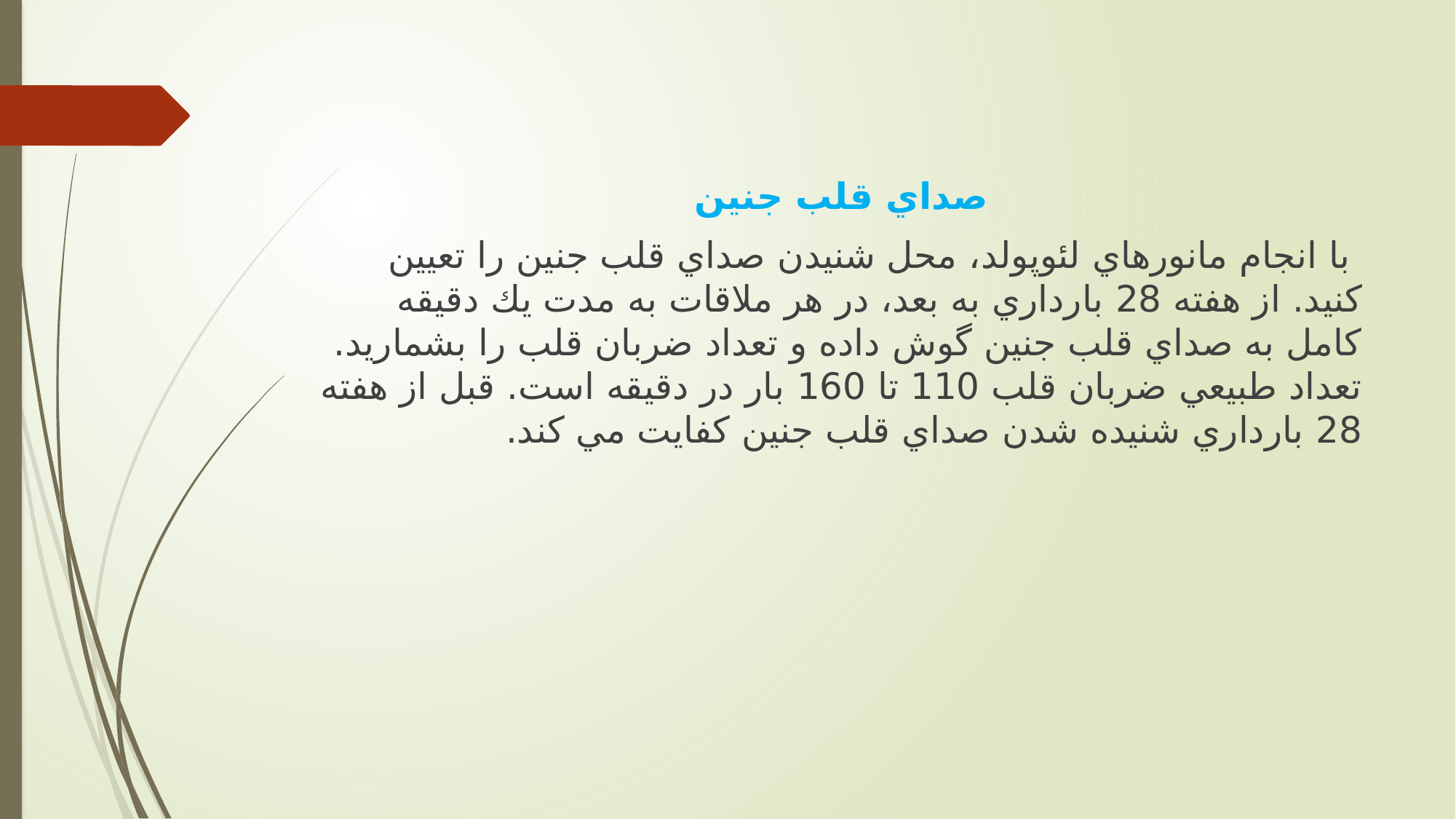

صداي قلب جنین
 با انجام مانورهاي لئوپولد، محل شنیدن صداي قلب جنین را تعیین کنید. از هفته 28 بارداري به بعد، در هر ملاقات به مدت يك دقیقه کامل به صداي قلب جنین گوش داده و تعداد ضربان قلب را بشماريد. تعداد طبیعي ضربان قلب 110 تا 160 بار در دقیقه است. قبل از هفته 28 بارداري شنیده شدن صداي قلب جنین کفايت مي کند.